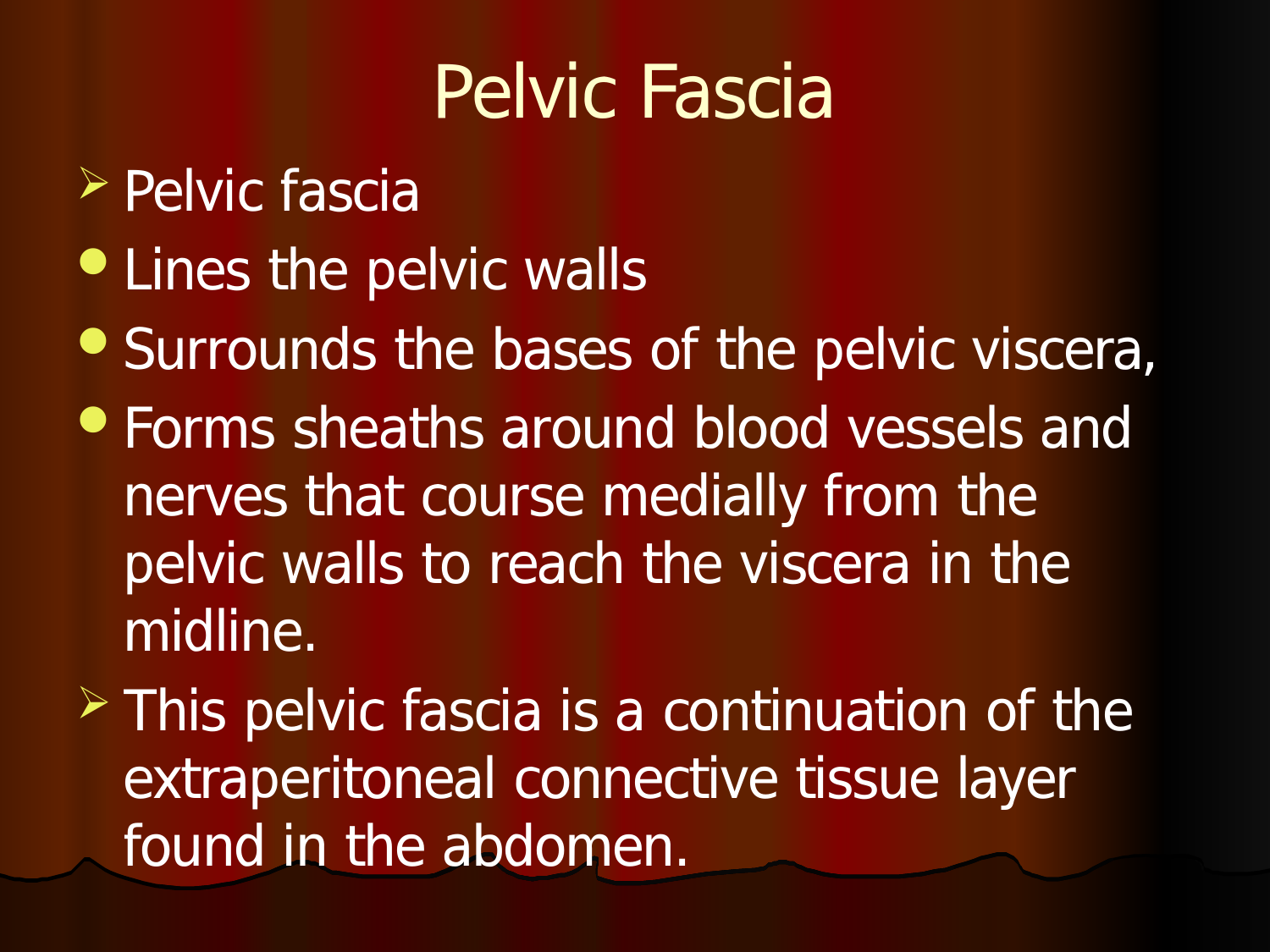

# Pelvic Fascia
Pelvic fascia
Lines the pelvic walls
Surrounds the bases of the pelvic viscera,
Forms sheaths around blood vessels and nerves that course medially from the pelvic walls to reach the viscera in the midline.
This pelvic fascia is a continuation of the extraperitoneal connective tissue layer found in the abdomen.